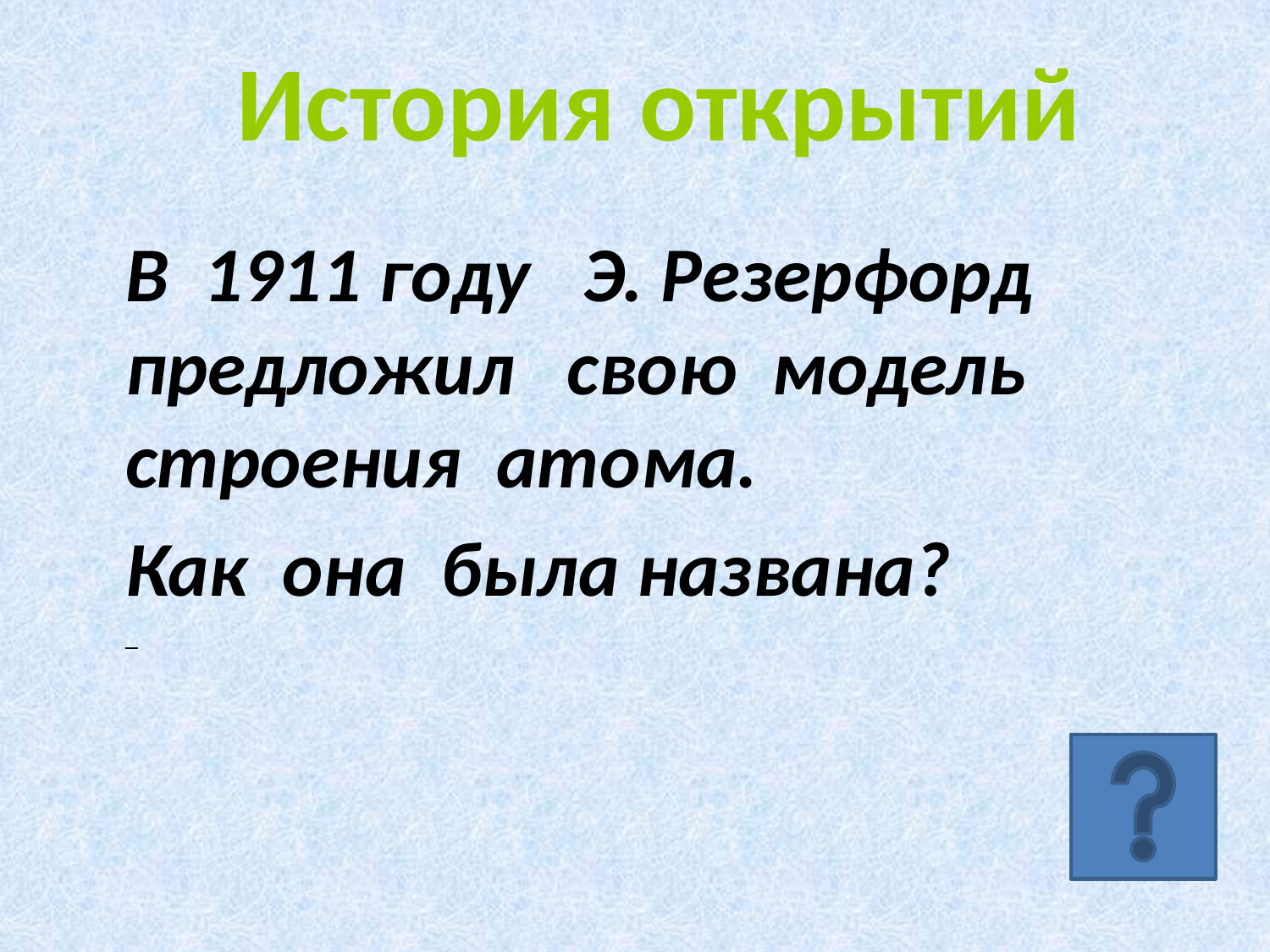

# История открытий
В  1911 году   Э. Резерфорд   предложил   свою  модель  строения  атома.
Как  она  была названа?